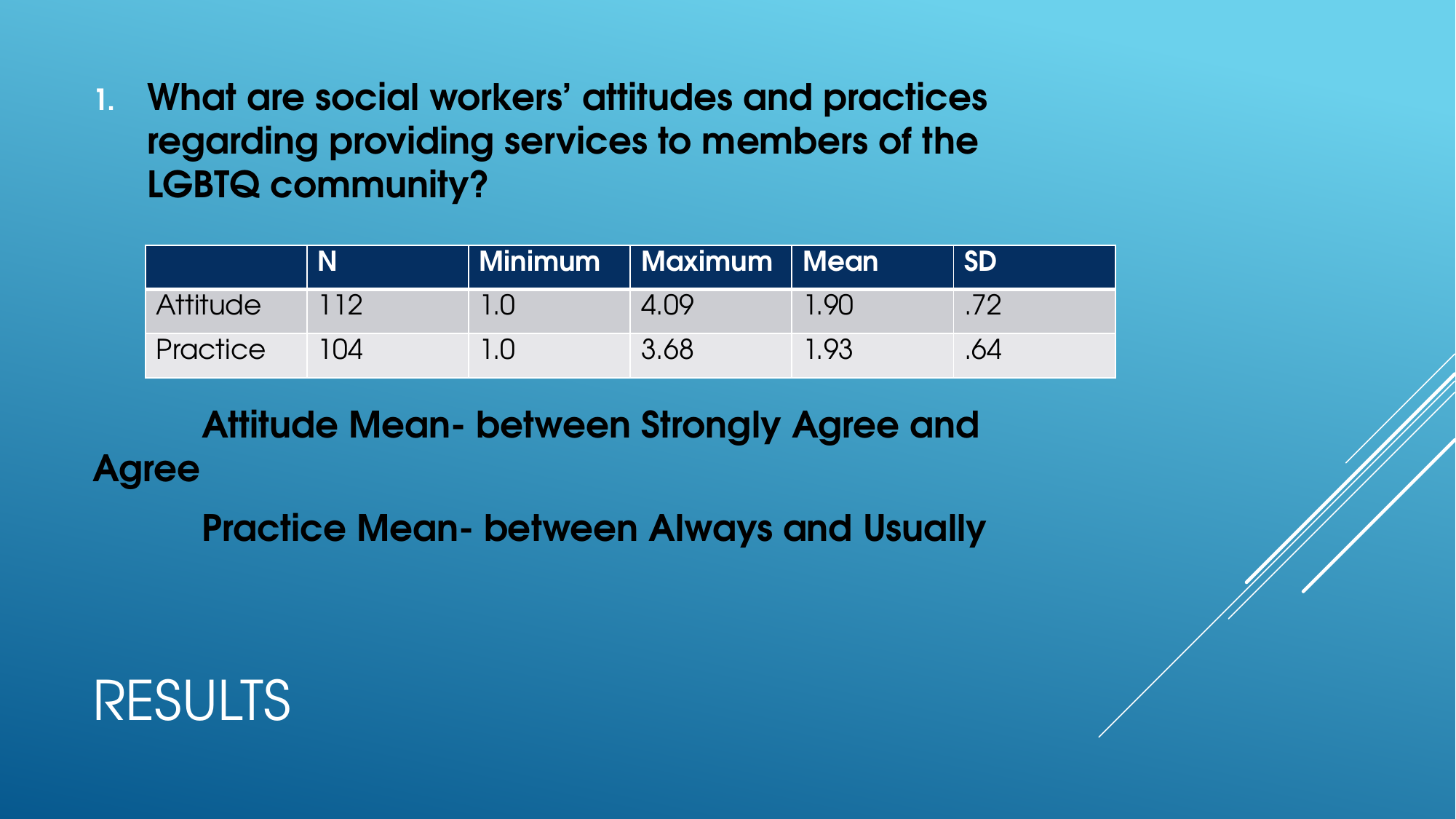

What are social workers’ attitudes and practices regarding providing services to members of the LGBTQ community?

	Attitude Mean- between Strongly Agree and Agree
	Practice Mean- between Always and Usually

|  | N | Minimum | Maximum | Mean | SD |
| --- | --- | --- | --- | --- | --- |
| Attitude | 112 | 1.0 | 4.09 | 1.90 | .72 |
| Practice | 104 | 1.0 | 3.68 | 1.93 | .64 |
# Results